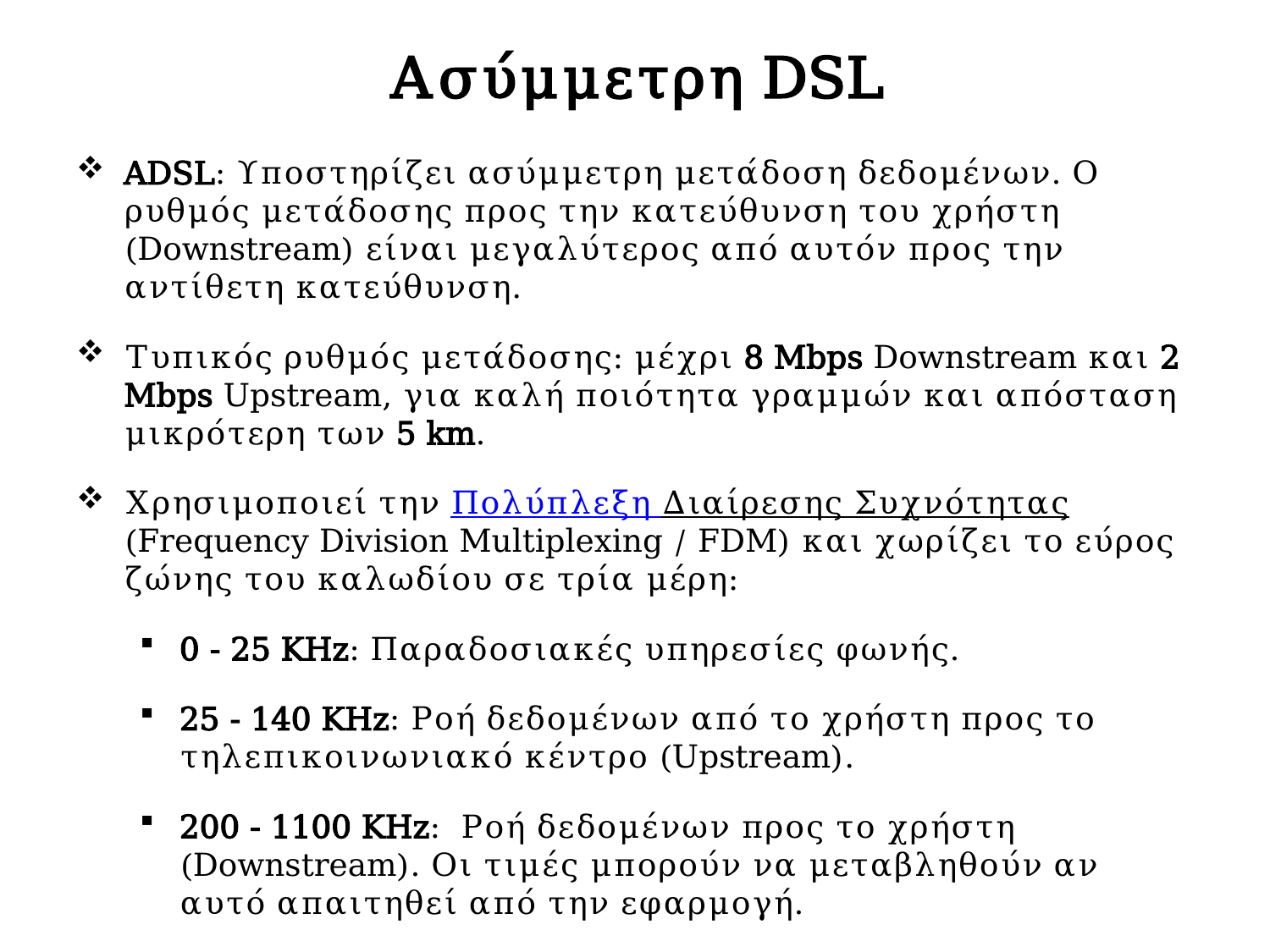

# Ασύμμετρη DSL
ADSL: Υποστηρίζει ασύμμετρη μετάδοση δεδομένων. Ο ρυθμός μετάδοσης προς την κατεύθυνση του χρήστη (Downstream) είναι μεγαλύτερος από αυτόν προς την αντίθετη κατεύθυνση.
Τυπικός ρυθμός μετάδοσης: μέχρι 8 Mbps Downstream και 2 Mbps Upstream, για καλή ποιότητα γραμμών και απόσταση μικρότερη των 5 km.
Χρησιμοποιεί την Πολύπλεξη Διαίρεσης Συχνότητας (Frequency Division Multiplexing / FDM) και χωρίζει το εύρος ζώνης του καλωδίου σε τρία μέρη:
0 - 25 KHz: Παραδοσιακές υπηρεσίες φωνής.
25 - 140 KHz: Ροή δεδομένων από το χρήστη προς το τηλεπικοινωνιακό κέντρο (Upstream).
200 - 1100 KHz:  Ροή δεδομένων προς το χρήστη (Downstream). Οι τιμές μπορούν να μεταβληθούν αν αυτό απαιτηθεί από την εφαρμογή.